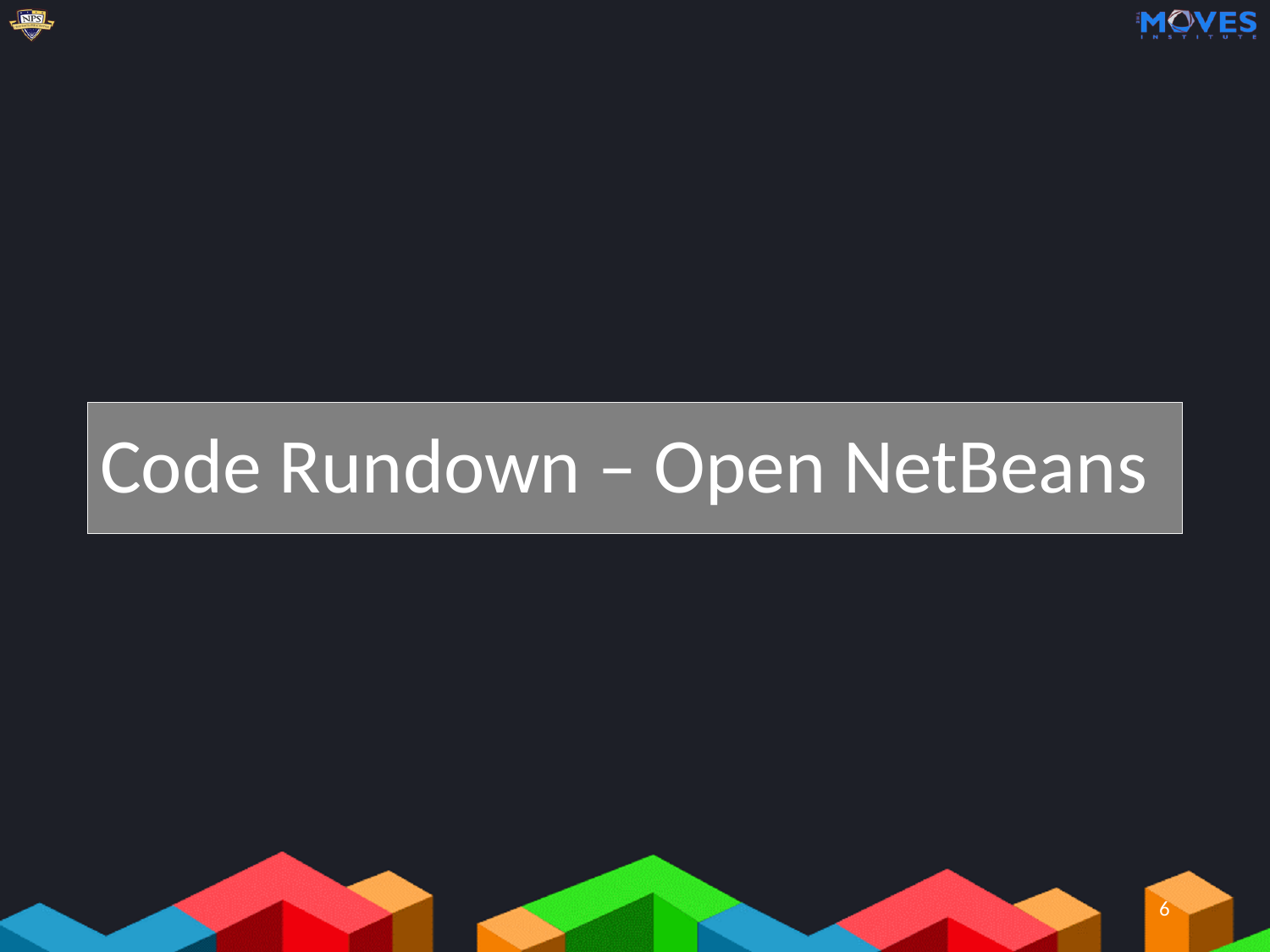

# Code Rundown – Open NetBeans
6